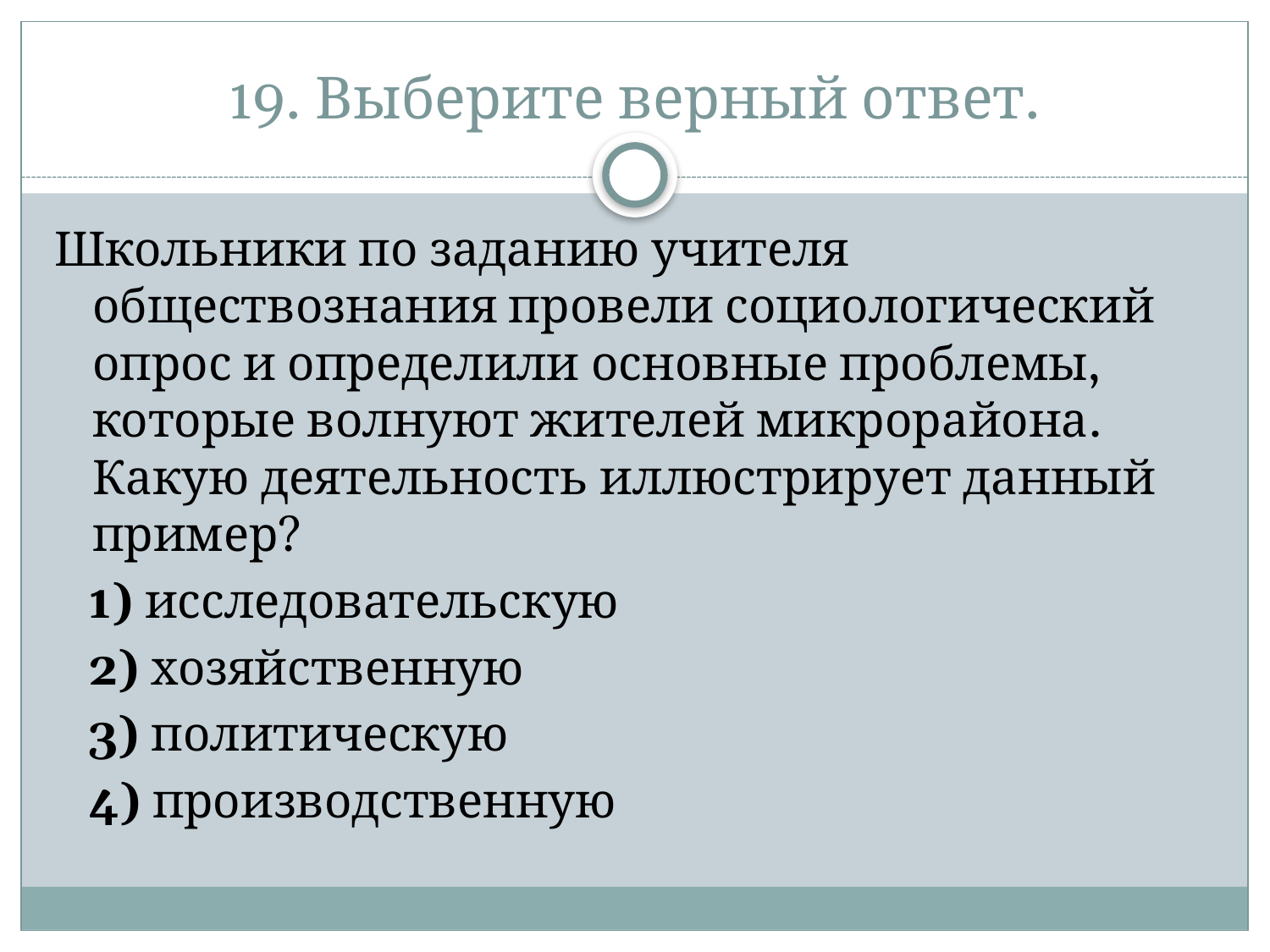

# 19. Выберите верный ответ.
Школьники по заданию учителя обществознания провели социологический опрос и определили основные проблемы, которые волнуют жителей микрорайона. Какую деятельность иллюстрирует данный пример?
   1) исследовательскую
   2) хозяйственную
   3) политическую
   4) производственную